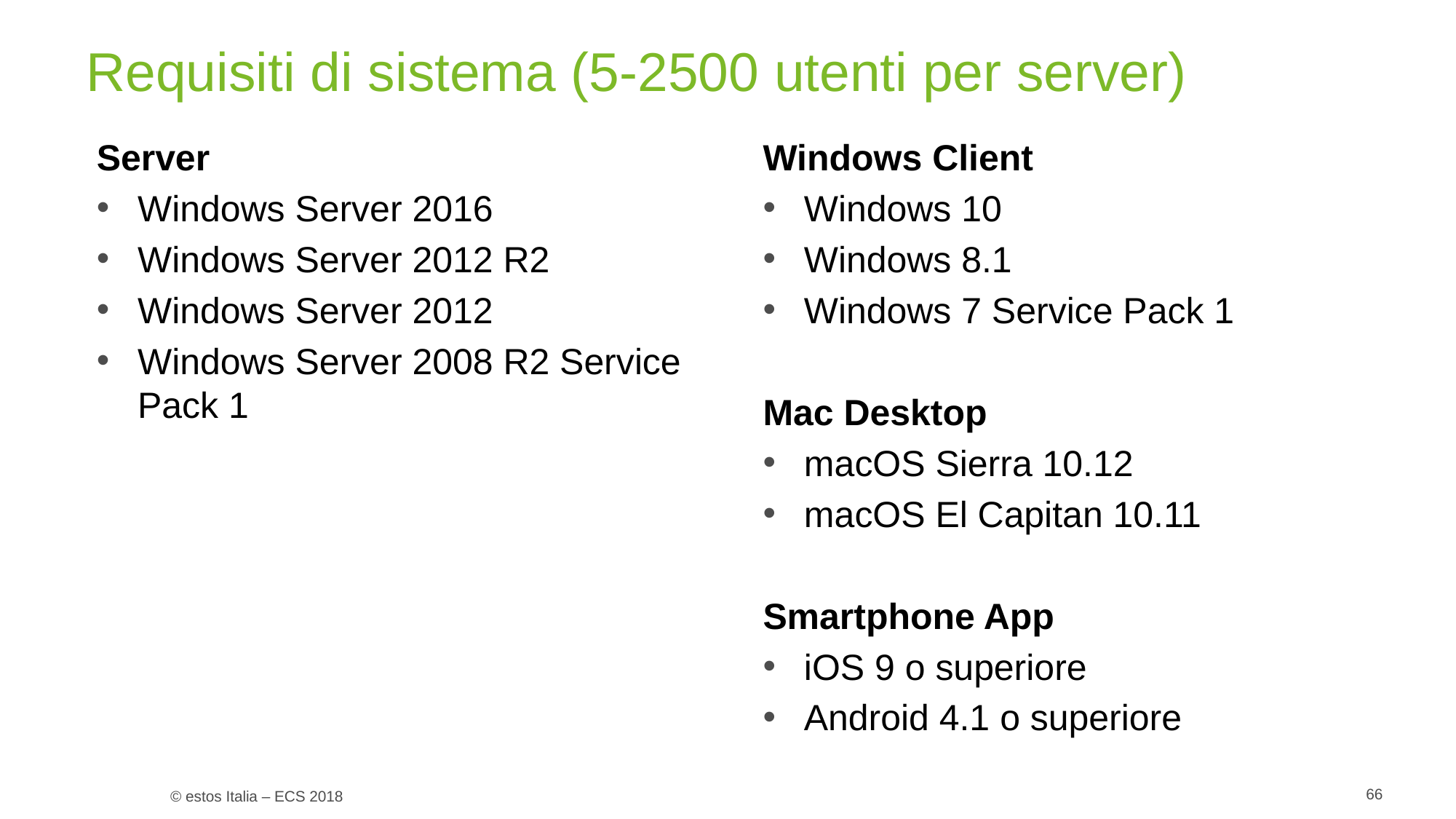

# Requisiti di sistema (5-2500 utenti per server)
Server
Windows Server 2016
Windows Server 2012 R2
Windows Server 2012
Windows Server 2008 R2 Service Pack 1
Windows Client
Windows 10
Windows 8.1
Windows 7 Service Pack 1

Mac Desktop
macOS Sierra 10.12
macOS El Capitan 10.11

Smartphone App
iOS 9 o superiore
Android 4.1 o superiore

© estos Italia – ECS 2018
66